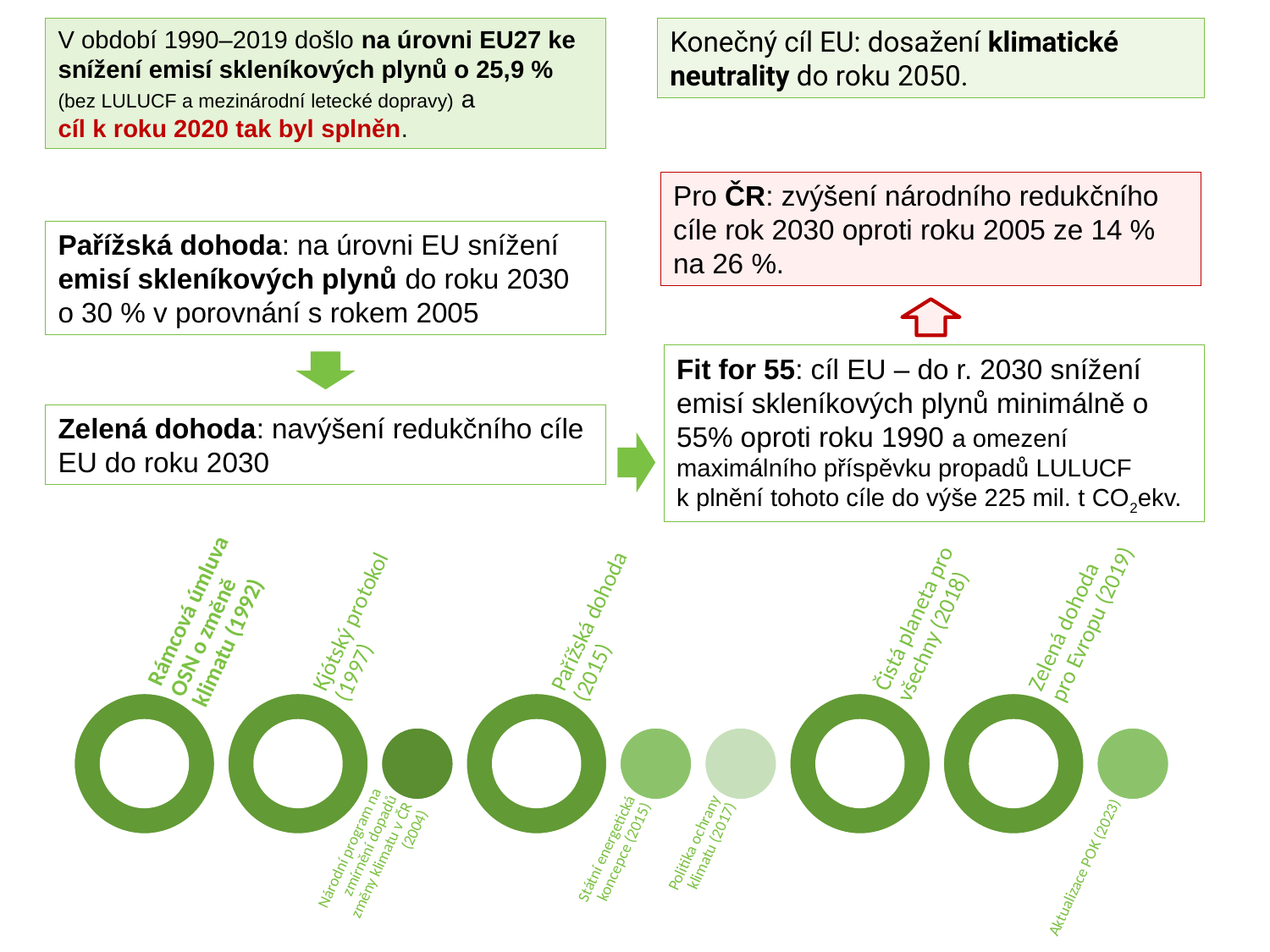

V období 1990–2019 došlo na úrovni EU27 ke snížení emisí skleníkových plynů o 25,9 % (bez LULUCF a mezinárodní letecké dopravy) a
cíl k roku 2020 tak byl splněn.
Konečný cíl EU: dosažení klimatické neutrality do roku 2050.
Pro ČR: zvýšení národního redukčního cíle rok 2030 oproti roku 2005 ze 14 % na 26 %.
Pařížská dohoda: na úrovni EU snížení emisí skleníkových plynů do roku 2030 o 30 % v porovnání s rokem 2005

Fit for 55: cíl EU – do r. 2030 snížení emisí skleníkových plynů minimálně o 55% oproti roku 1990 a omezení maximálního příspěvku propadů LULUCF k plnění tohoto cíle do výše 225 mil. t CO2ekv.

Zelená dohoda: navýšení redukčního cíle EU do roku 2030

Rámcová úmluva OSN o změně klimatu (1992)
Kjótský protokol (1997)
Národní program na zmírnění dopadů změny klimatu v ČR (2004)
Pařížská dohoda (2015)
Státní energetická koncepce (2015)
Politika ochrany klimatu (2017)
Čistá planeta pro všechny (2018)
Zelená dohoda pro Evropu (2019)
Aktualizace POK (2023)